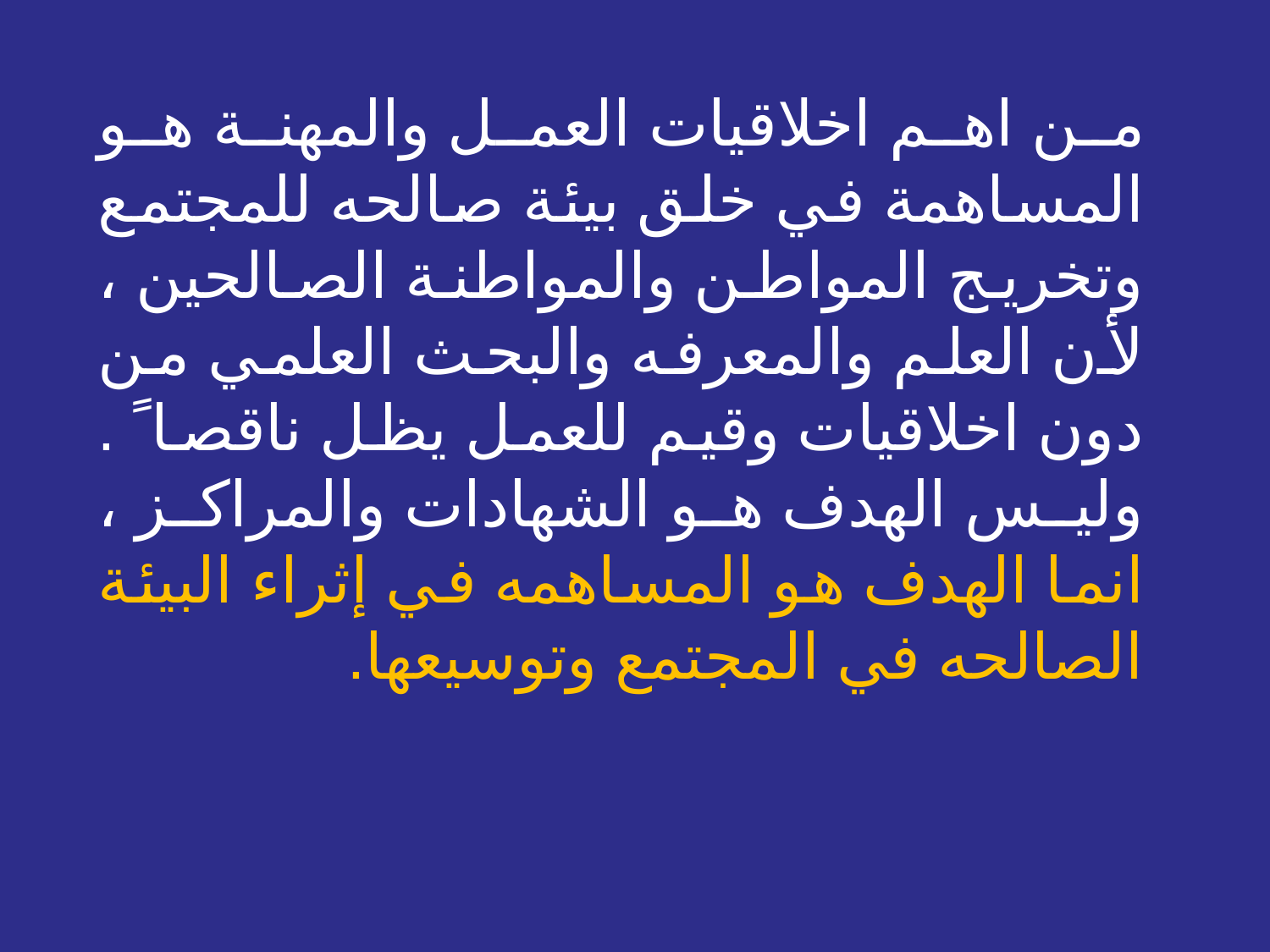

من اهم اخلاقيات العمل والمهنة هو المساهمة في خلق بيئة صالحه للمجتمع وتخريج المواطن والمواطنة الصالحين ، لأن العلم والمعرفه والبحث العلمي من دون اخلاقيات وقيم للعمل يظل ناقصا ً . وليس الهدف هو الشهادات والمراكز ، انما الهدف هو المساهمه في إثراء البيئة الصالحه في المجتمع وتوسيعها.